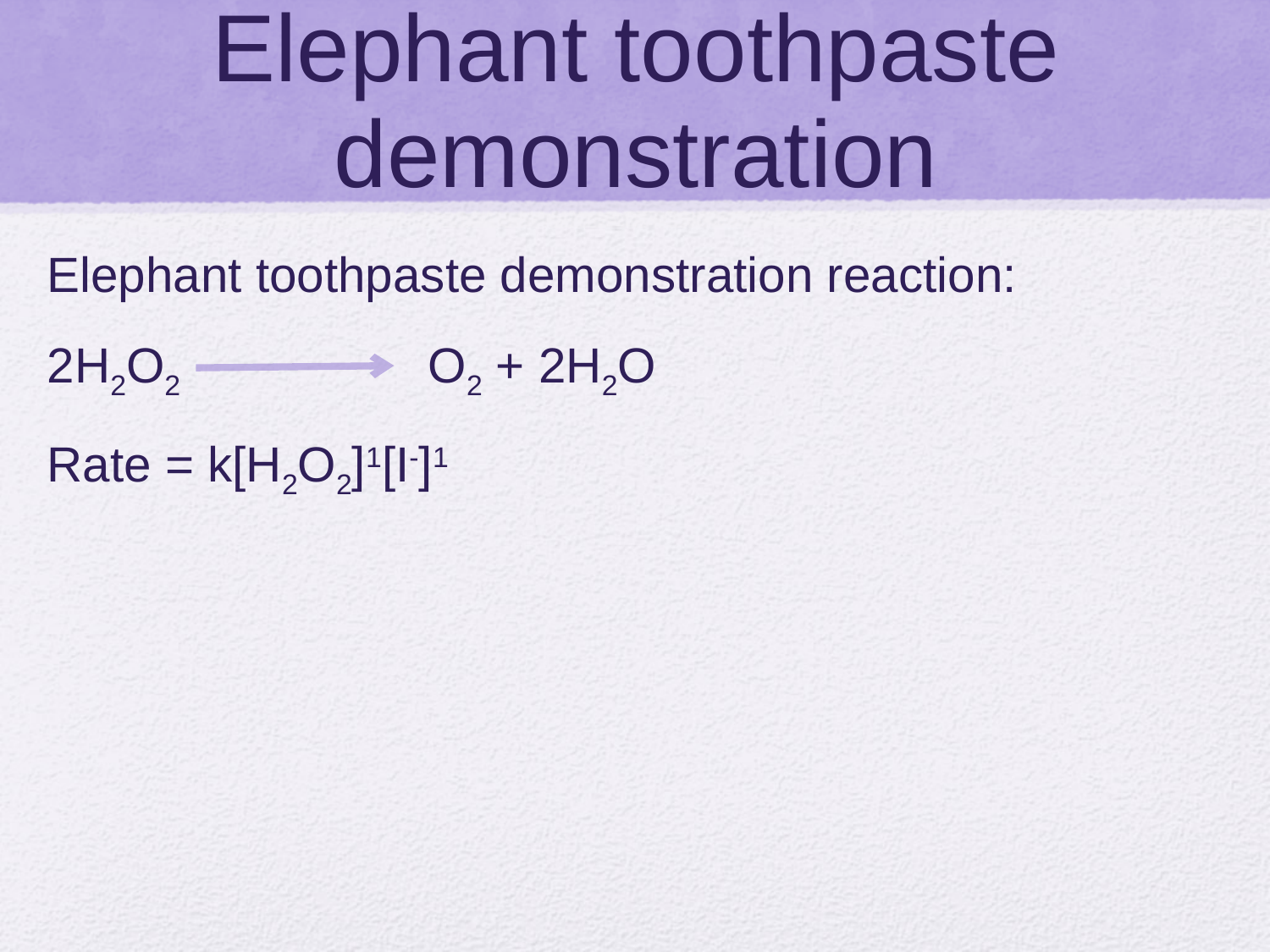

# Elephant toothpaste demonstration
Elephant toothpaste demonstration reaction:
2H2O2 		O2 + 2H2O
Rate = k[H2O2]1[I-]1